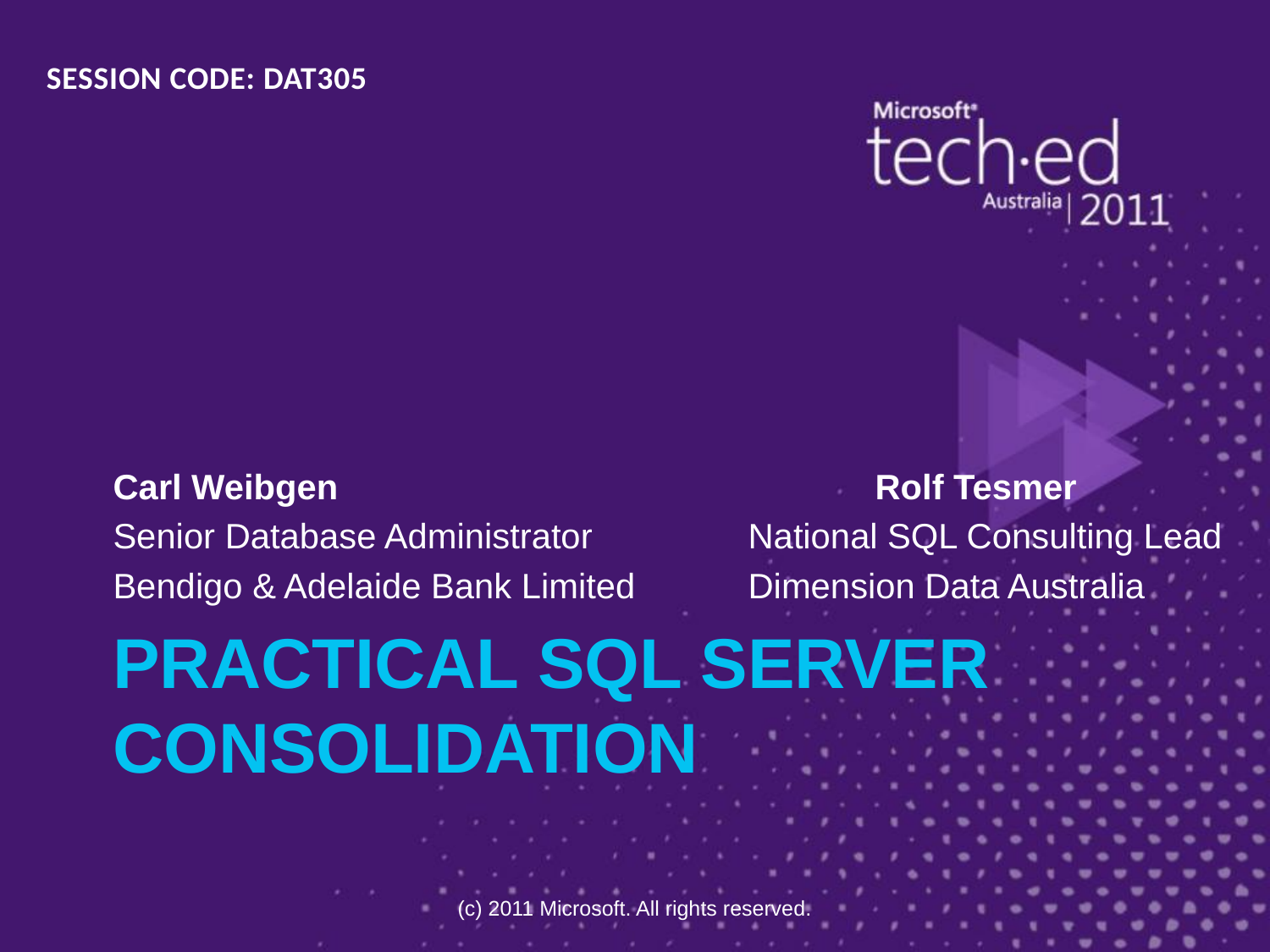

SESSION CODE: DAT305
Carl Weibgen   			      	Rolf Tesmer
Senior Database Administrator	      	National SQL Consulting Lead
Bendigo & Adelaide Bank Limited	Dimension Data Australia
# Practical SQL Server Consolidation
(c) 2011 Microsoft. All rights reserved.